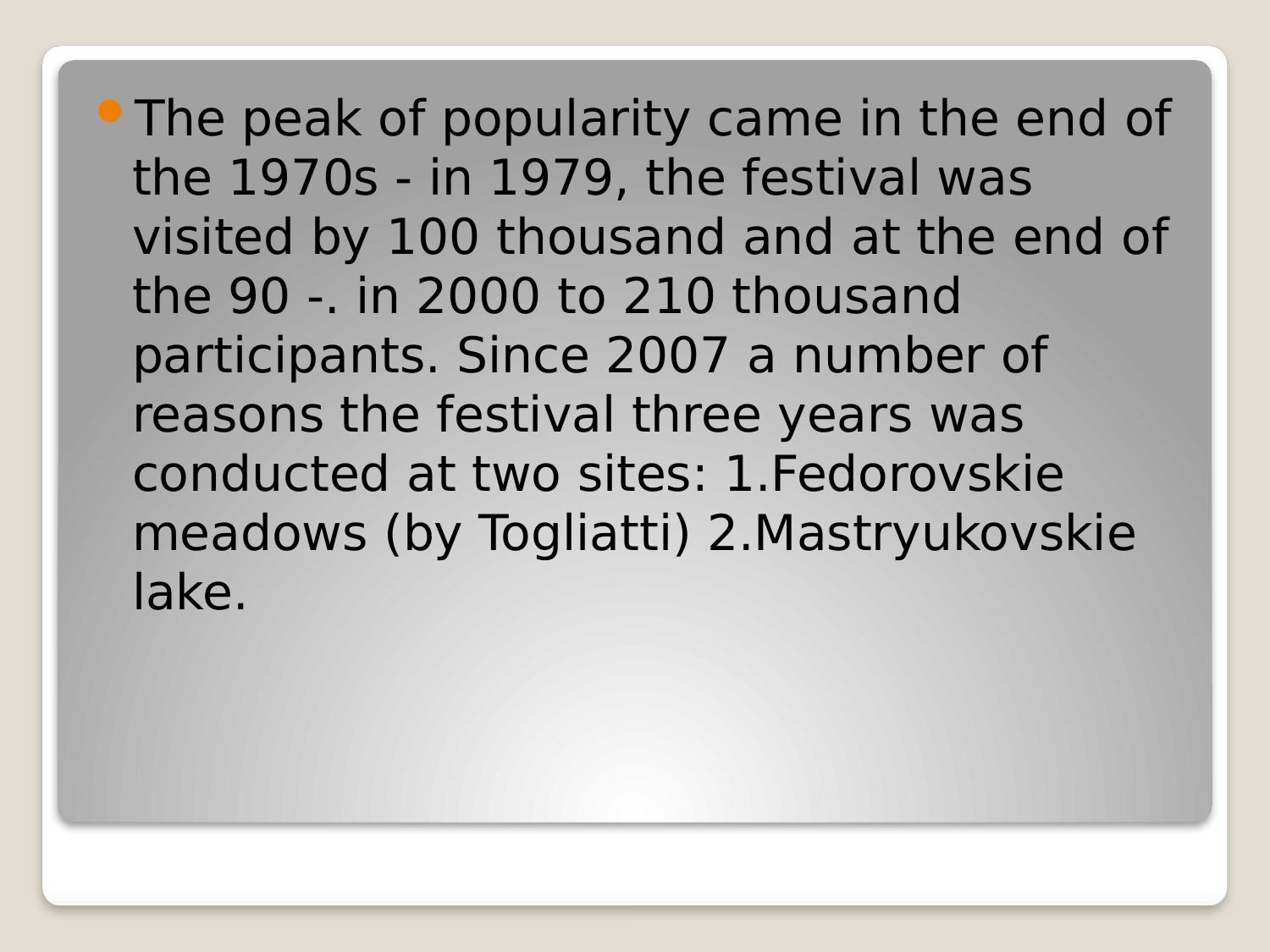

The peak of popularity came in the end of the 1970s - in 1979, the festival was visited by 100 thousand and at the end of the 90 -. in 2000 to 210 thousand participants. Since 2007 a number of reasons the festival three years was conducted at two sites: 1.Fedorovskie meadows (by Togliatti) 2.Mastryukovskie lake.

#